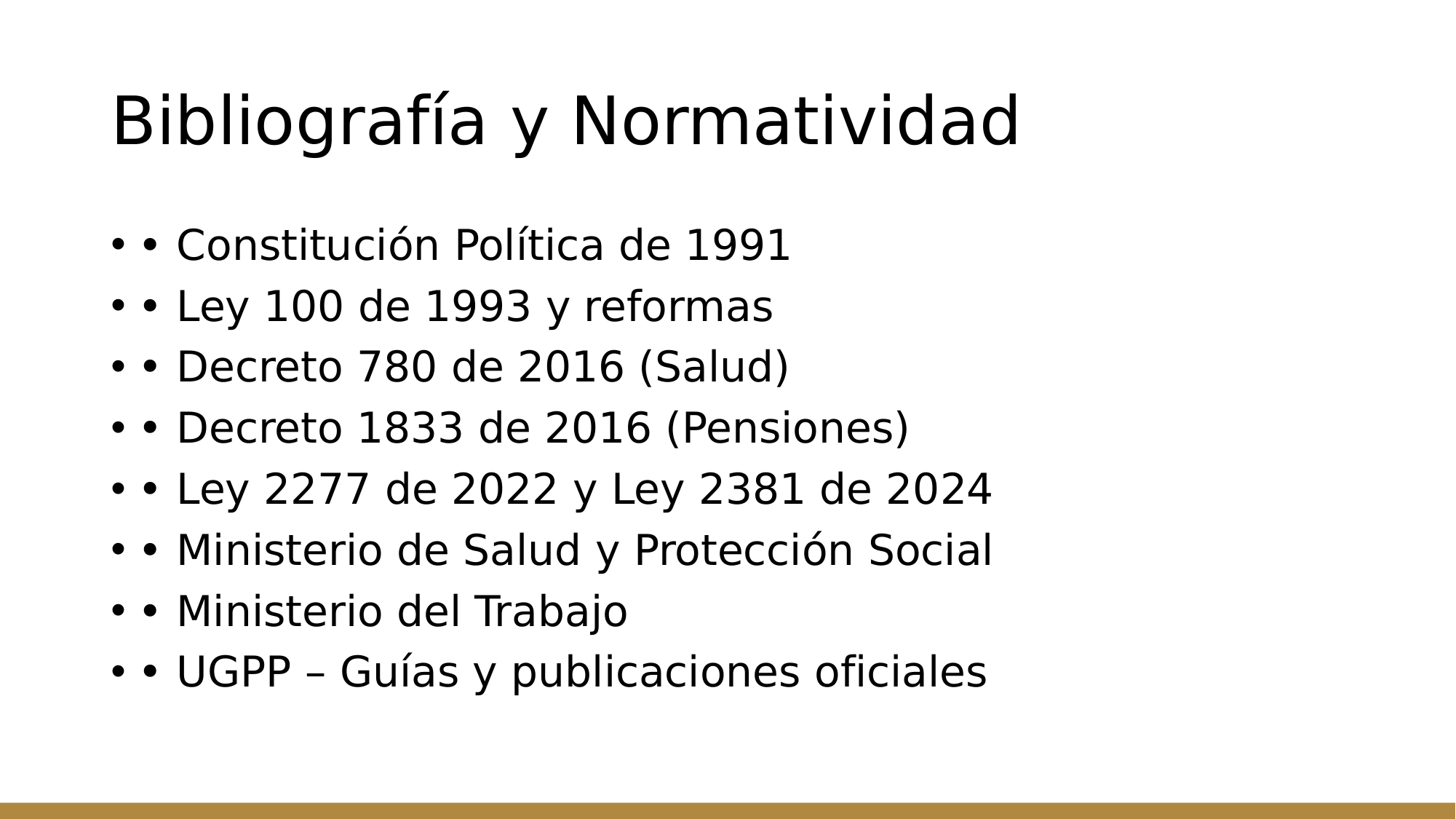

# Bibliografía y Normatividad
• Constitución Política de 1991
• Ley 100 de 1993 y reformas
• Decreto 780 de 2016 (Salud)
• Decreto 1833 de 2016 (Pensiones)
• Ley 2277 de 2022 y Ley 2381 de 2024
• Ministerio de Salud y Protección Social
• Ministerio del Trabajo
• UGPP – Guías y publicaciones oficiales